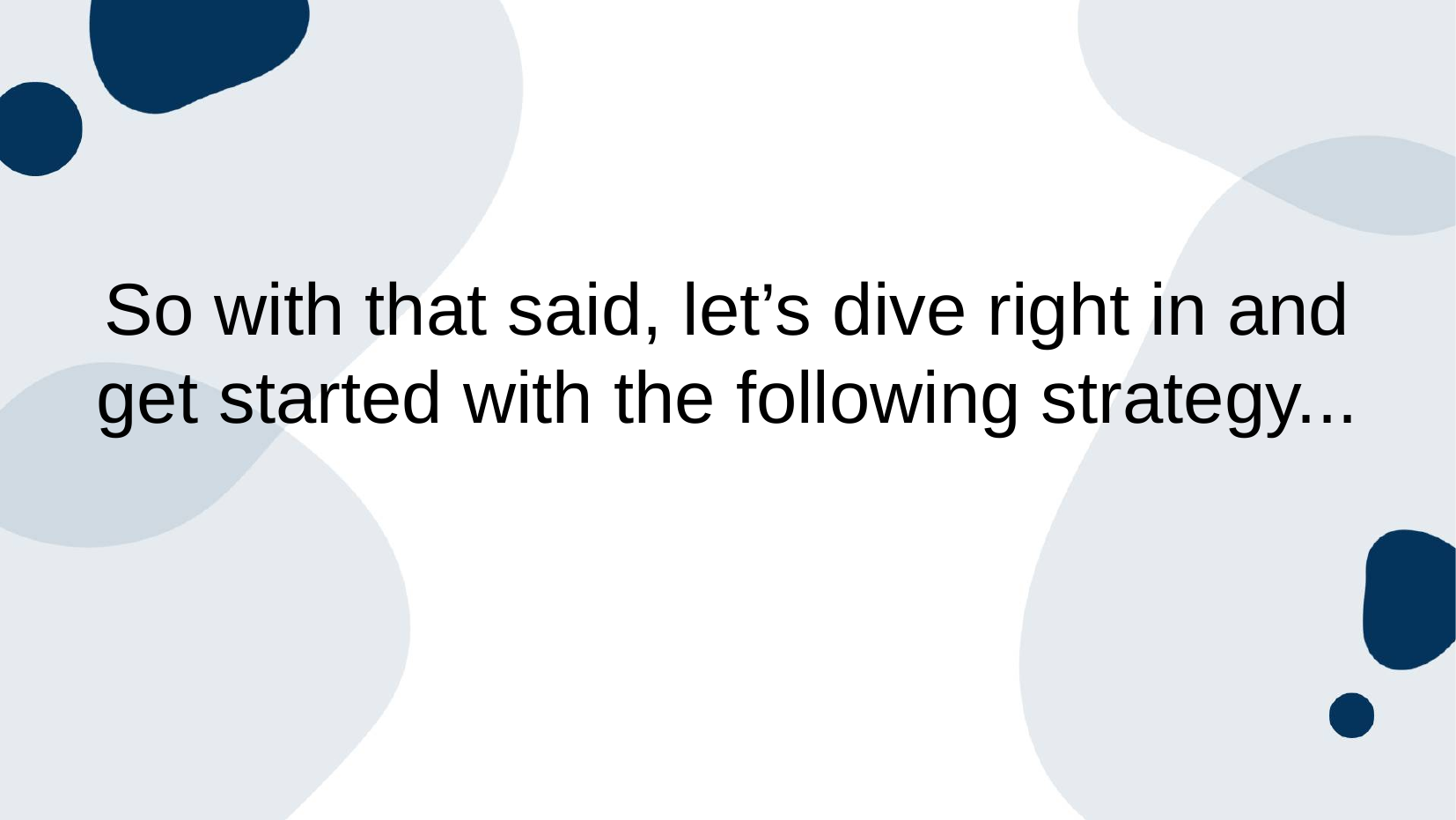

# So with that said, let’s dive right in and get started with the following strategy...